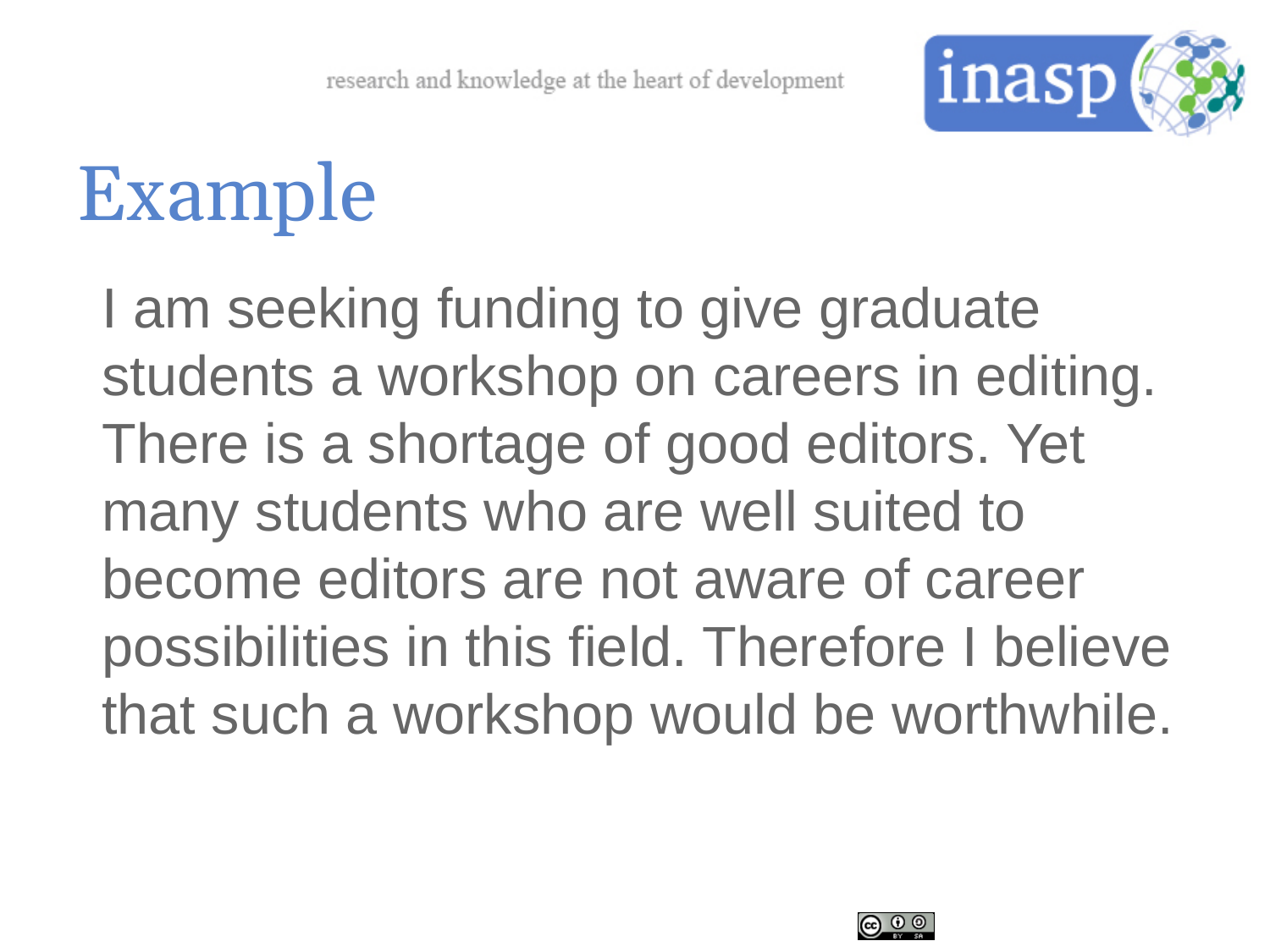

# Example
I am seeking funding to give graduate students a workshop on careers in editing. There is a shortage of good editors. Yet many students who are well suited to become editors are not aware of career possibilities in this field. Therefore I believe that such a workshop would be worthwhile.